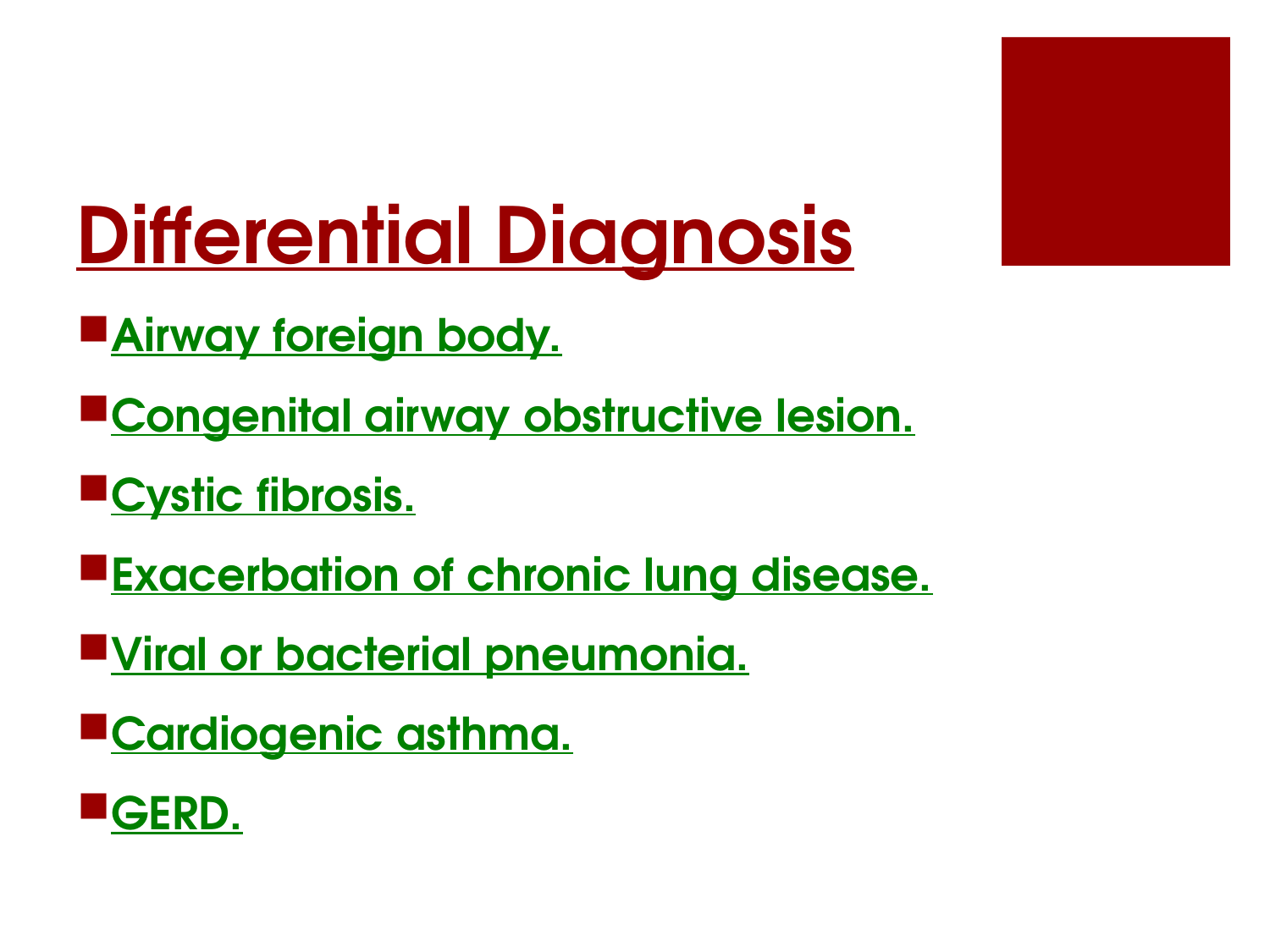

# Differential Diagnosis
Airway foreign body.
Congenital airway obstructive lesion.
Cystic fibrosis.
Exacerbation of chronic lung disease.
Viral or bacterial pneumonia.
Cardiogenic asthma.
GERD.